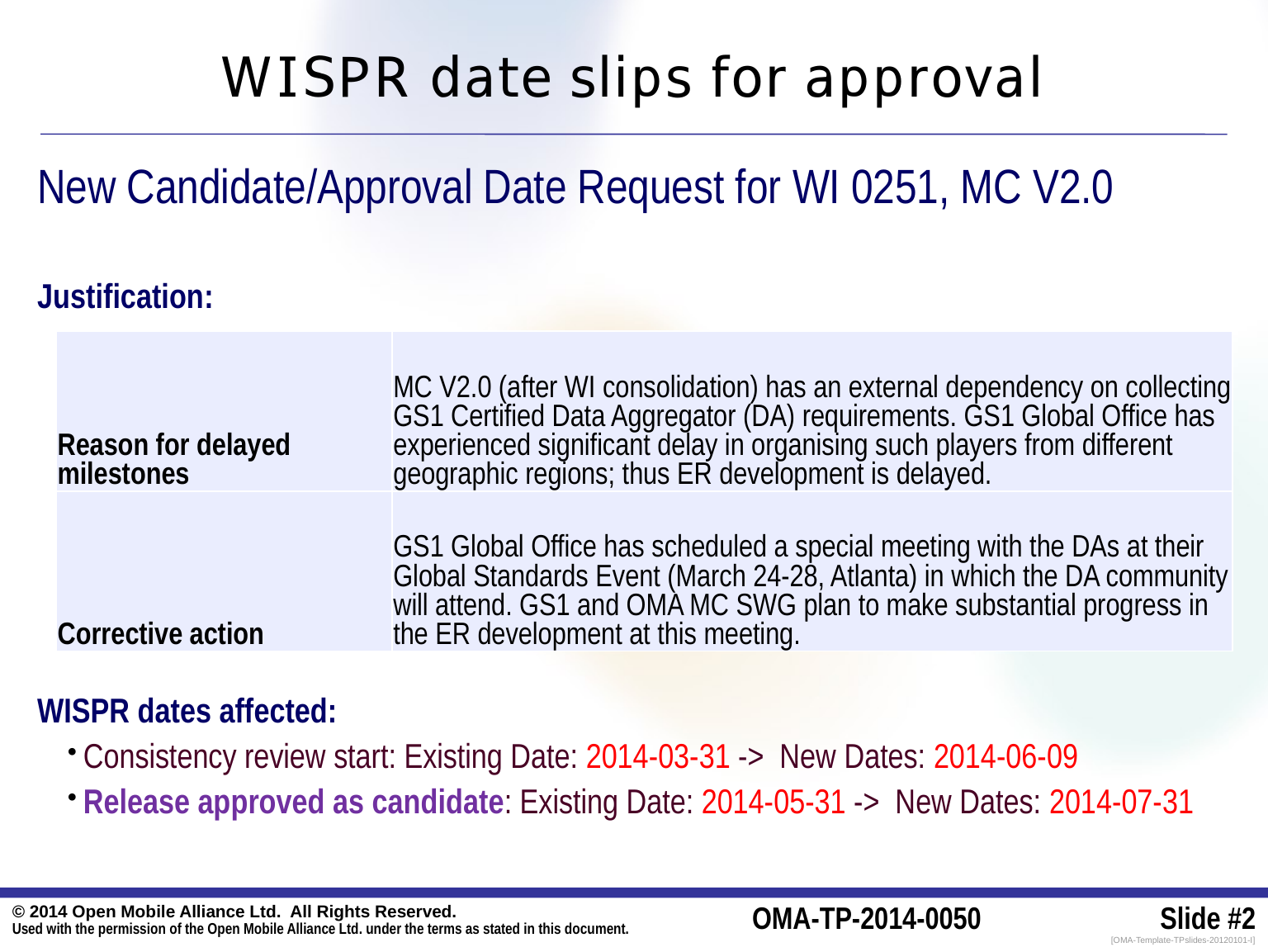

# WISPR date slips for approval
New Candidate/Approval Date Request for WI 0251, MC V2.0

Justification:

WISPR dates affected:
Consistency review start: Existing Date: 2014-03-31 ->  New Dates: 2014-06-09
Release approved as candidate: Existing Date: 2014-05-31 ->  New Dates: 2014-07-31

| Reason for delayed milestones | MC V2.0 (after WI consolidation) has an external dependency on collecting GS1 Certified Data Aggregator (DA) requirements. GS1 Global Office has experienced significant delay in organising such players from different geographic regions; thus ER development is delayed. |
| --- | --- |
| Corrective action | GS1 Global Office has scheduled a special meeting with the DAs at their Global Standards Event (March 24-28, Atlanta) in which the DA community will attend. GS1 and OMA MC SWG plan to make substantial progress in the ER development at this meeting. |